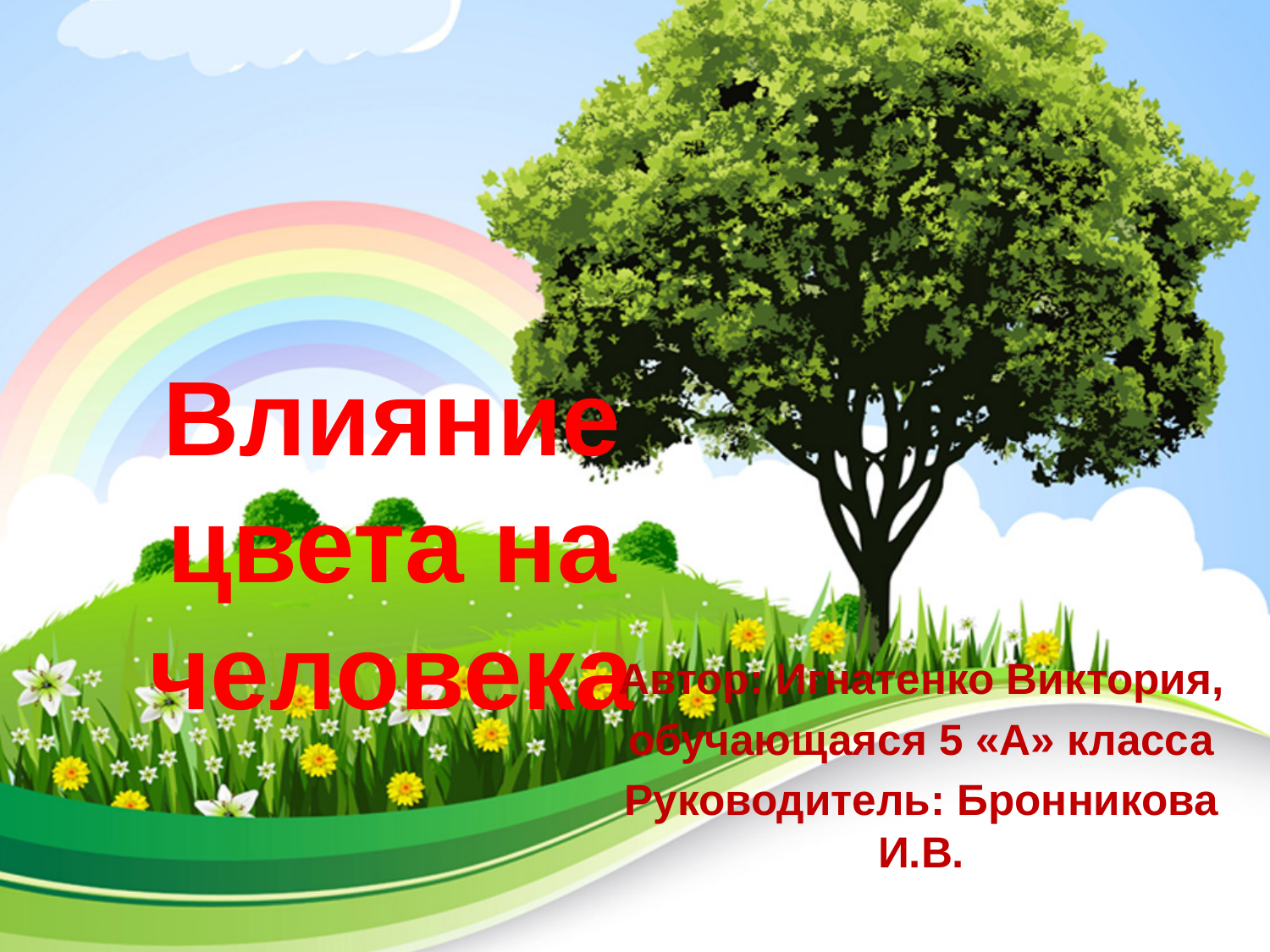

# Влияние цвета на человека
Автор: Игнатенко Виктория,
обучающаяся 5 «А» класса
Руководитель: Бронникова И.В.